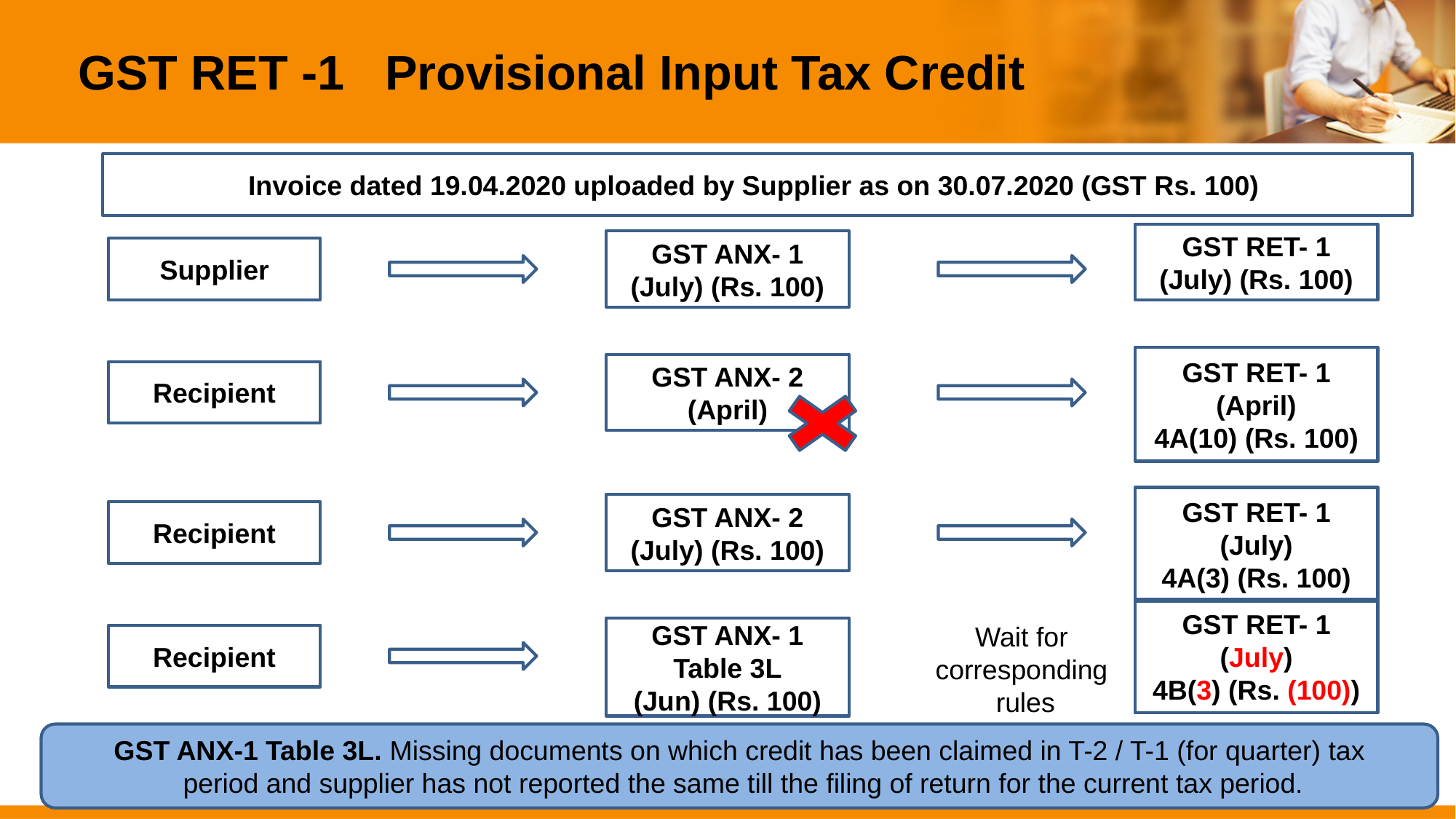

# GST RET -1   Provisional Input Tax Credit
Invoice dated 19.04.2020 uploaded by Supplier as on 30.07.2020 (GST Rs. 100)
GST RET- 1
(July) (Rs. 100)
GST ANX- 1
(July) (Rs. 100)
Supplier

GST RET- 1
(April)
4A(10) (Rs. 100)
GST ANX- 2
(April)
Recipient

GST RET- 1
(July)
4A(3) (Rs. 100)
GST ANX- 2
(July) (Rs. 100)
Recipient

GST RET- 1
(July)
4B(3) (Rs. (100))
Wait for
corresponding
rules
GST ANX- 1
Table 3L
(Jun) (Rs. 100)
Recipient

GST ANX-1 Table 3L. Missing documents on which credit has been claimed in T-2 / T-1 (for quarter) tax
 period and supplier has not reported the same till the filing of return for the current tax period.